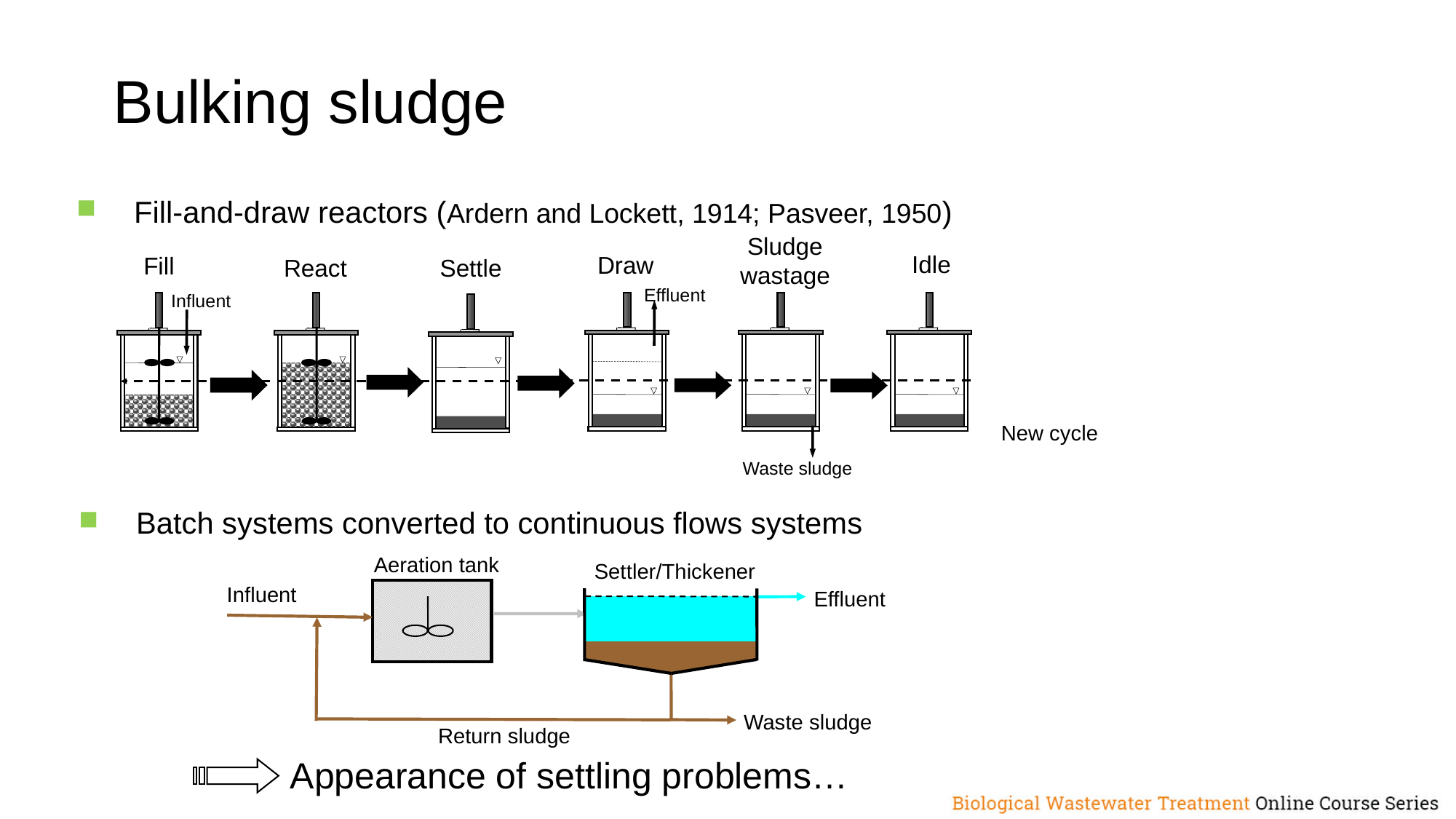

Bulking sludge
Fill-and-draw reactors (Ardern and Lockett, 1914; Pasveer, 1950)
Sludge
wastage

Waste sludge
Idle

Draw
Effluent

Fill
Influent

React

Settle

New cycle
Batch systems converted to continuous flows systems
Aeration tank
Settler/Thickener
Influent
Effluent

Waste sludge
Return sludge

Appearance of settling problems…